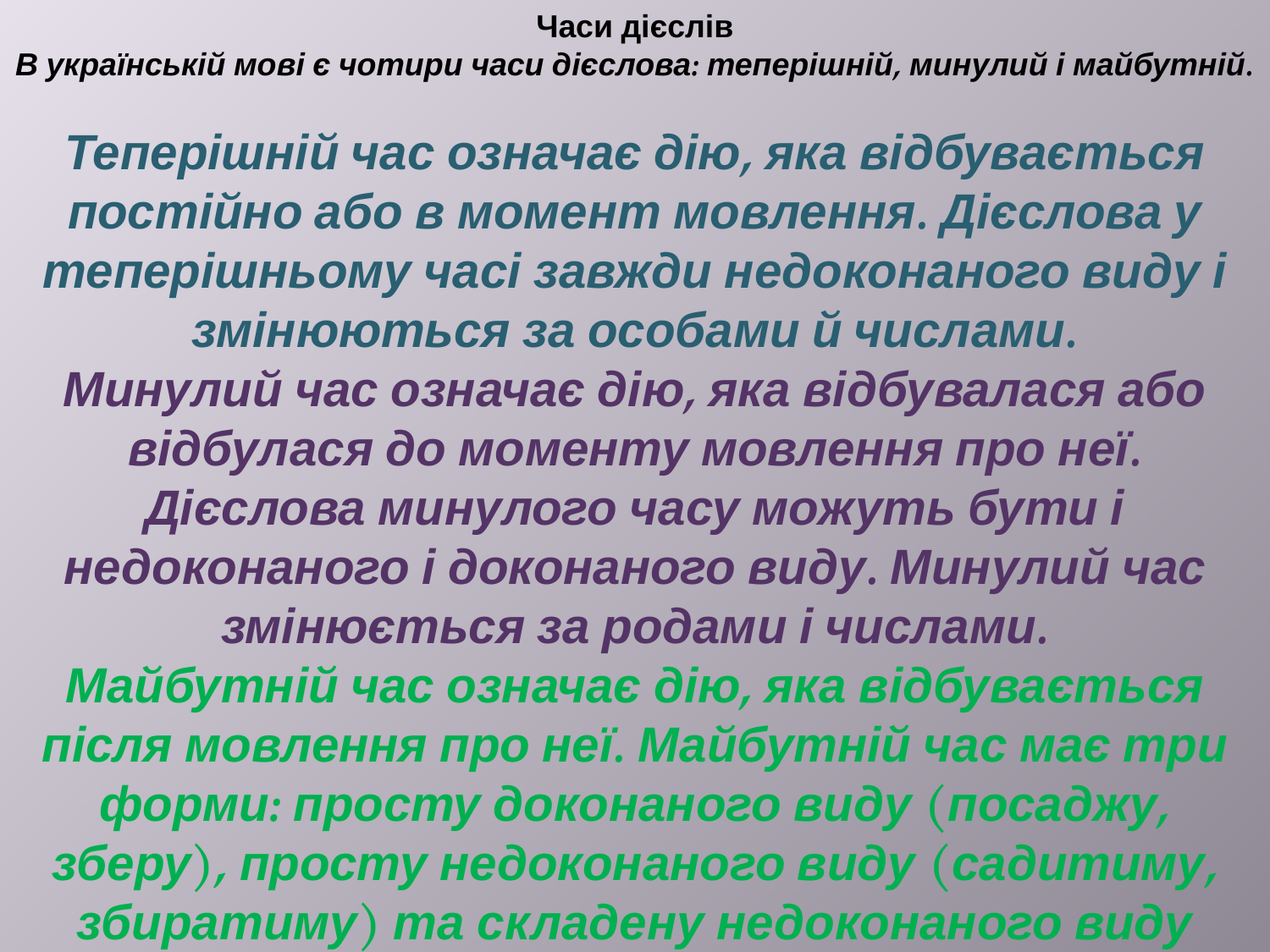

Часи дієслів
В українській мові є чотири часи дієслова: теперішній, минулий і майбутній.

Теперішній час означає дію, яка відбувається постійно або в момент мовлення. Дієслова у теперішньому часі завжди недоконаного виду і змінюються за особами й числами.
Минулий час означає дію, яка відбувалася або відбулася до моменту мовлення про неї. Дієслова минулого часу можуть бути і недоконаного і доконаного виду. Минулий час змінюється за родами і числами.
Майбутній час означає дію, яка відбувається після мовлення про неї. Майбутній час має три форми: просту доконаного виду (посаджу, зберу), просту недоконаного виду (садитиму, збиратиму) та складену недоконаного виду (буду садити, буду збирати).